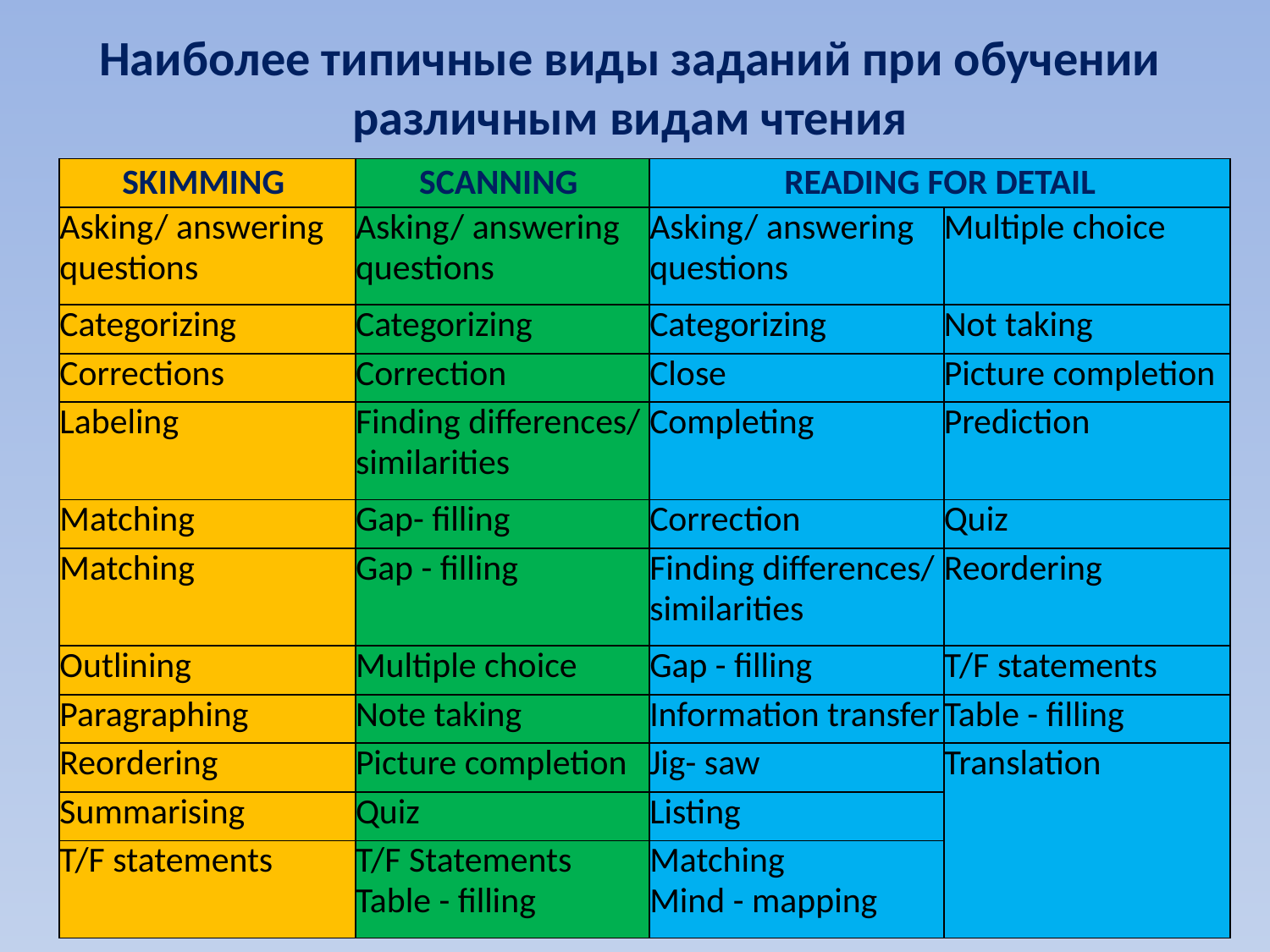

Наиболее типичные виды заданий при обучении различным видам чтения
| SKIMMING | SCANNING | READING FOR DETAIL |  |
| --- | --- | --- | --- |
| Asking/ answering questions | Asking/ answering questions | Asking/ answering questions | Multiple choice |
| Categorizing | Categorizing | Categorizing | Not taking |
| Corrections | Correction | Close | Picture completion |
| Labeling | Finding differences/ similarities | Completing | Prediction |
| Matching | Gap- filling | Correction | Quiz |
| Matching | Gap - filling | Finding differences/ similarities | Reordering |
| Outlining | Multiple choice | Gap - filling | T/F statements |
| Paragraphing | Note taking | Information transfer | Table - filling |
| Reordering | Picture completion | Jig- saw | Translation |
| Summarising | Quiz | Listing |  |
| T/F statements | T/F Statements Table - filling | Matching Mind - mapping |  |